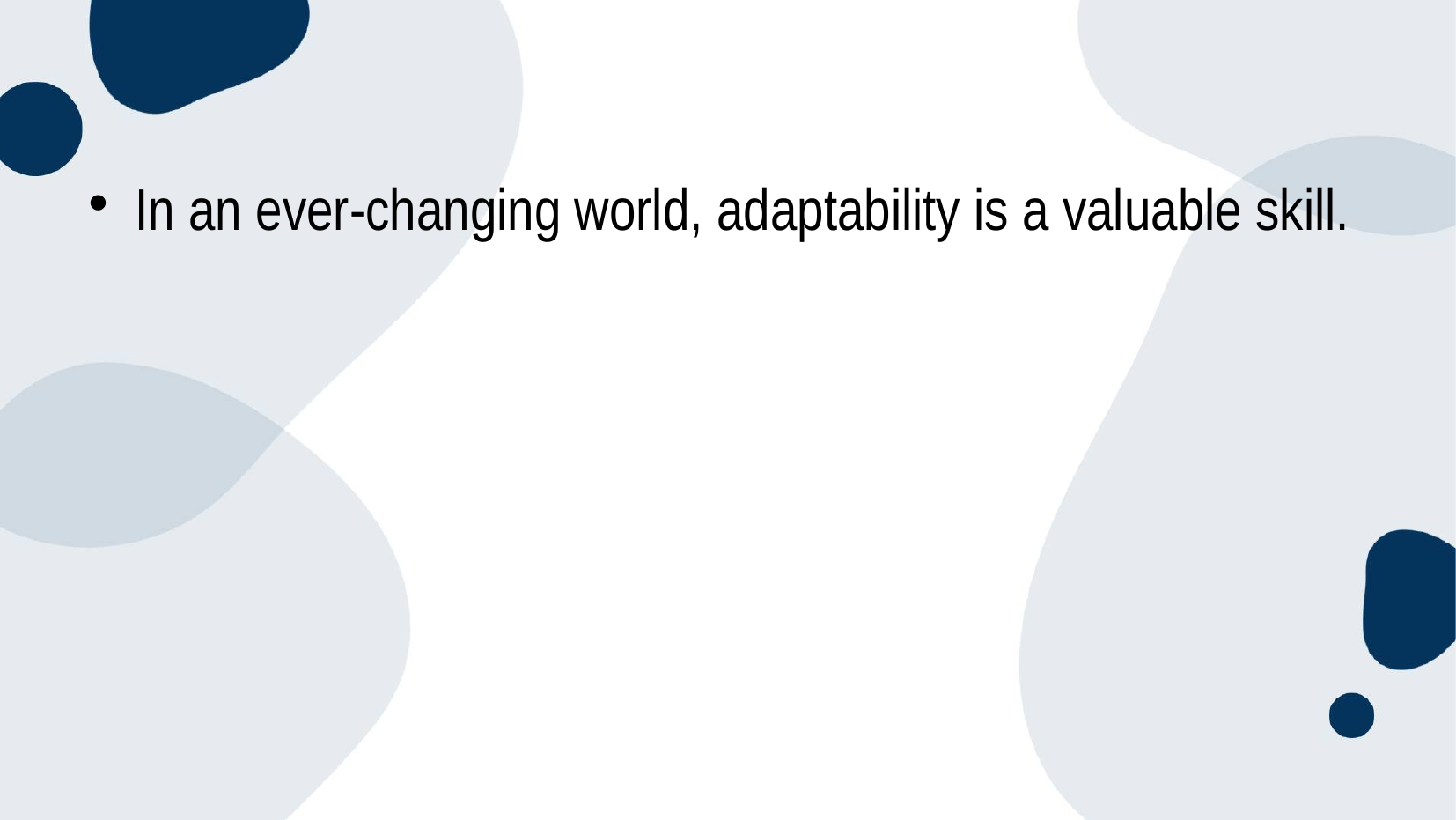

# In an ever-changing world, adaptability is a valuable skill.